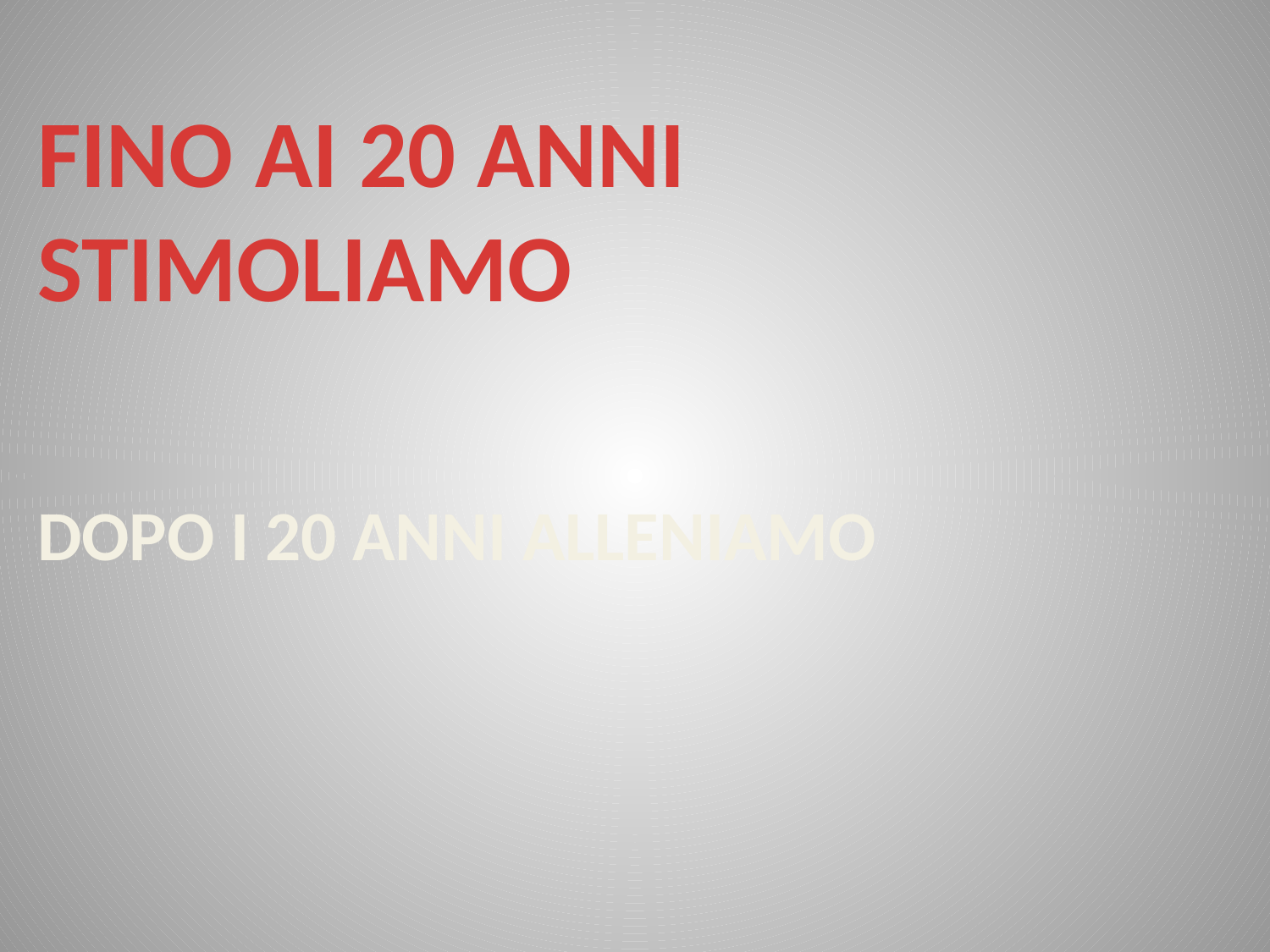

FINO AI 20 ANNI STIMOLIAMO

DOPO I 20 ANNI ALLENIAMO